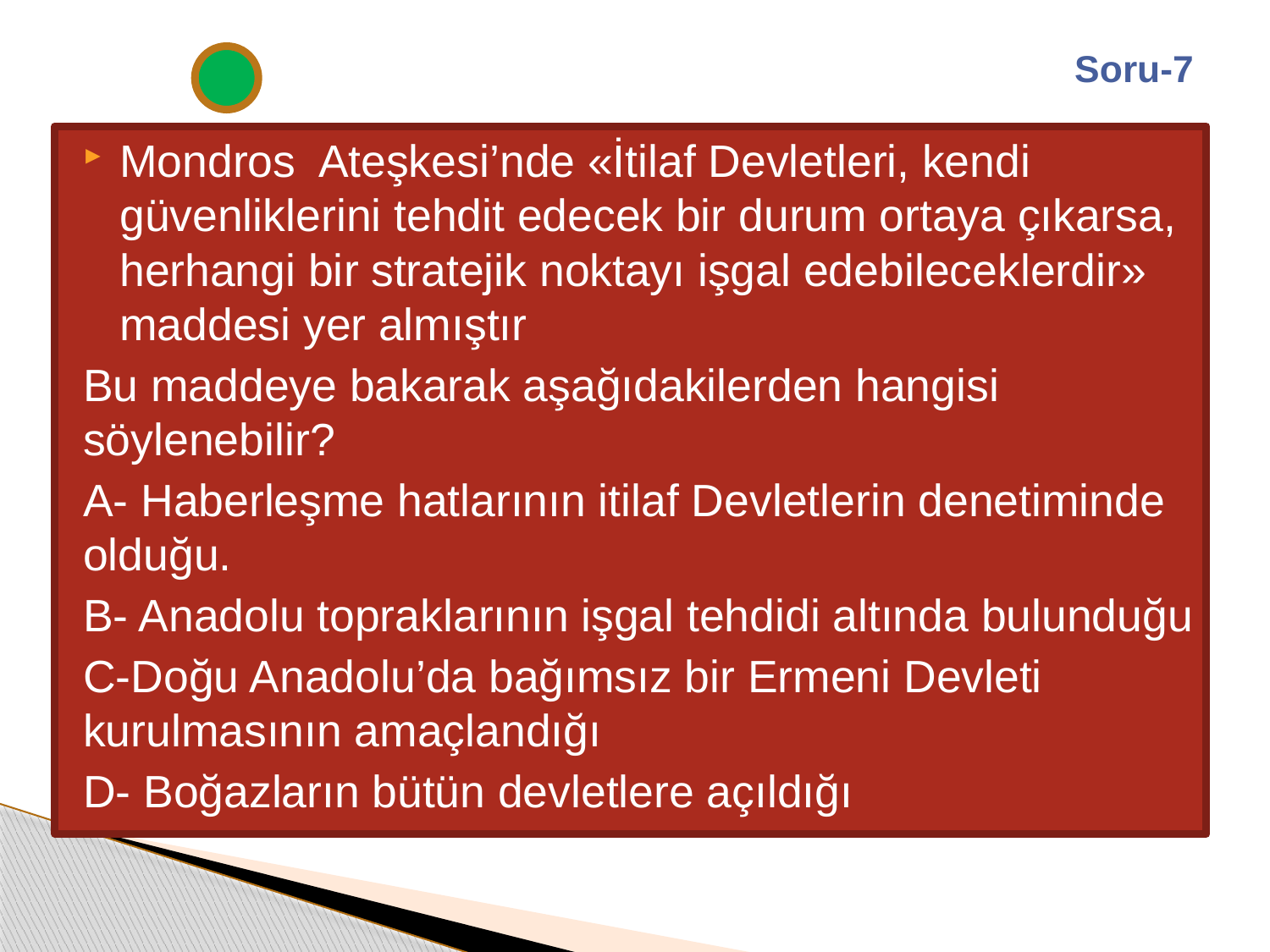

# Soru-7

Mondros  Ateşkesi’nde «İtilaf Devletleri, kendi güvenliklerini tehdit edecek bir durum ortaya çıkarsa, herhangi bir stratejik noktayı işgal edebileceklerdir» maddesi yer almıştır
Bu maddeye bakarak aşağıdakilerden hangisi söylenebilir?
A- Haberleşme hatlarının itilaf Devletlerin denetiminde olduğu.
B- Anadolu topraklarının işgal tehdidi altında bulunduğu
C-Doğu Anadolu’da bağımsız bir Ermeni Devleti kurulmasının amaçlandığı
D- Boğazların bütün devletlere açıldığı